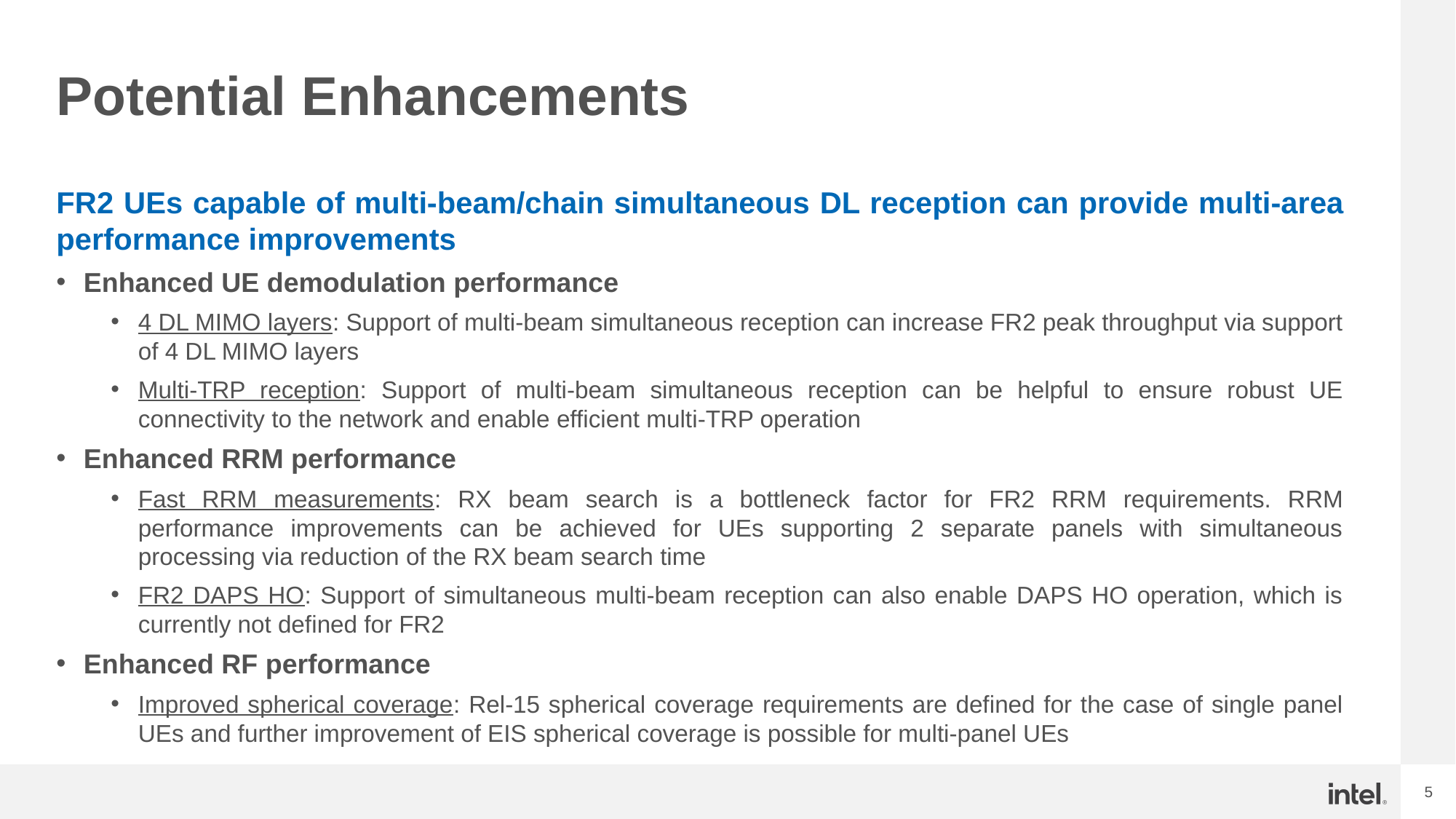

# Potential Enhancements
FR2 UEs capable of multi-beam/chain simultaneous DL reception can provide multi-area performance improvements
Enhanced UE demodulation performance
4 DL MIMO layers: Support of multi-beam simultaneous reception can increase FR2 peak throughput via support of 4 DL MIMO layers
Multi-TRP reception: Support of multi-beam simultaneous reception can be helpful to ensure robust UE connectivity to the network and enable efficient multi-TRP operation
Enhanced RRM performance
Fast RRM measurements: RX beam search is a bottleneck factor for FR2 RRM requirements. RRM performance improvements can be achieved for UEs supporting 2 separate panels with simultaneous processing via reduction of the RX beam search time
FR2 DAPS HO: Support of simultaneous multi-beam reception can also enable DAPS HO operation, which is currently not defined for FR2
Enhanced RF performance
Improved spherical coverage: Rel-15 spherical coverage requirements are defined for the case of single panel UEs and further improvement of EIS spherical coverage is possible for multi-panel UEs